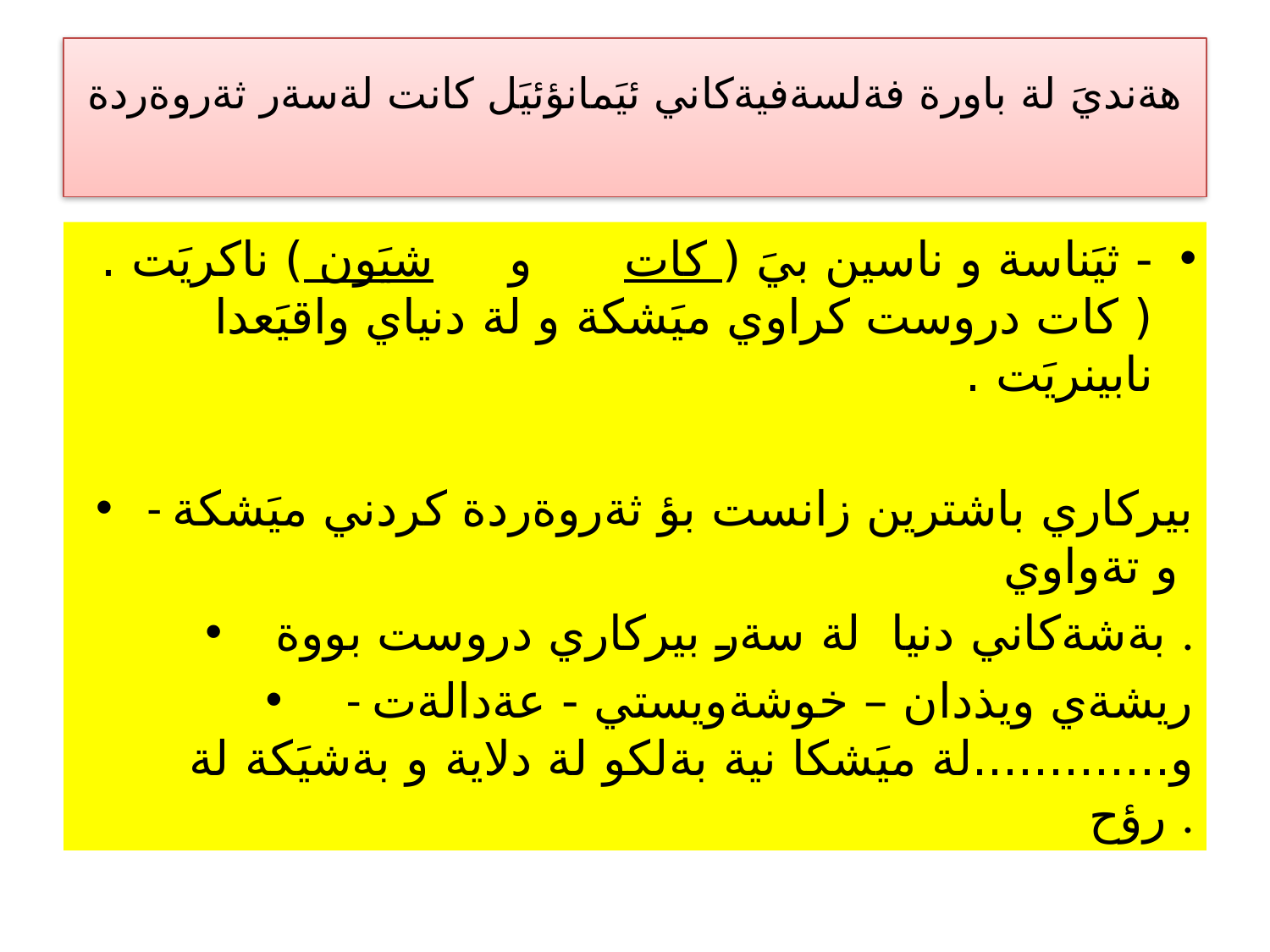

# هةنديَ لة باورة فةلسةفيةكاني ئيَمانؤئيَل كانت لةسةر ثةروةردة
- ثيَناسة و ناسين بيَ ( كات      و     شيَون ) ناكريَت . ( كات دروست كراوي ميَشكة و لة دنياي واقيَعدا نابينريَت .

- بيركاري باشترين زانست بؤ ثةروةردة كردني ميَشكة و تةواوي
بةشةكاني دنيا  لة سةر بيركاري دروست بووة .
- ريشةي ويذدان – خوشةويستي - عةدالةت و.............لة ميَشكا نية بةلكو لة دلاية و بةشيَكة لة رؤح .